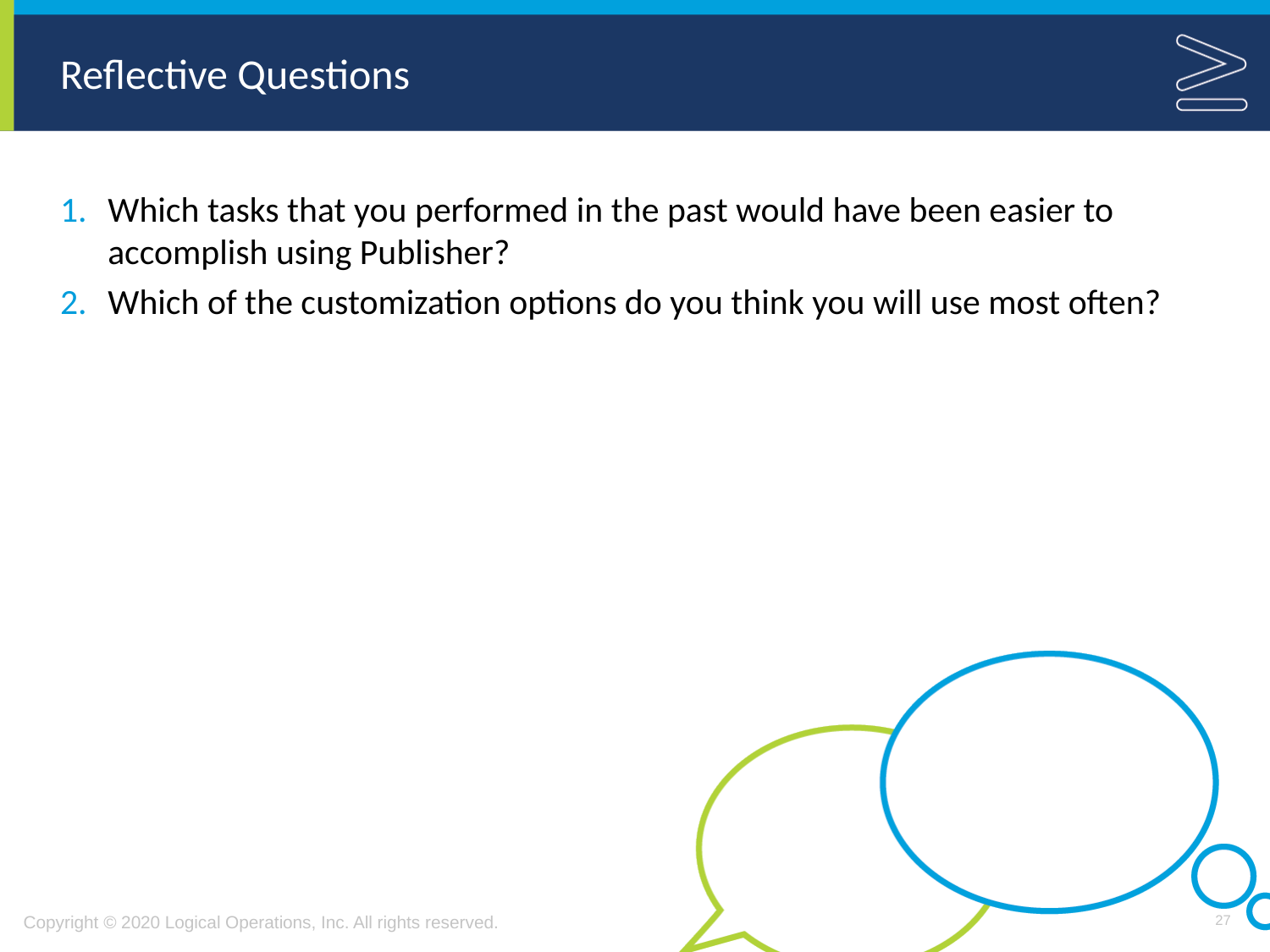

# Reflective Questions
Which tasks that you performed in the past would have been easier to accomplish using Publisher?
Which of the customization options do you think you will use most often?

27